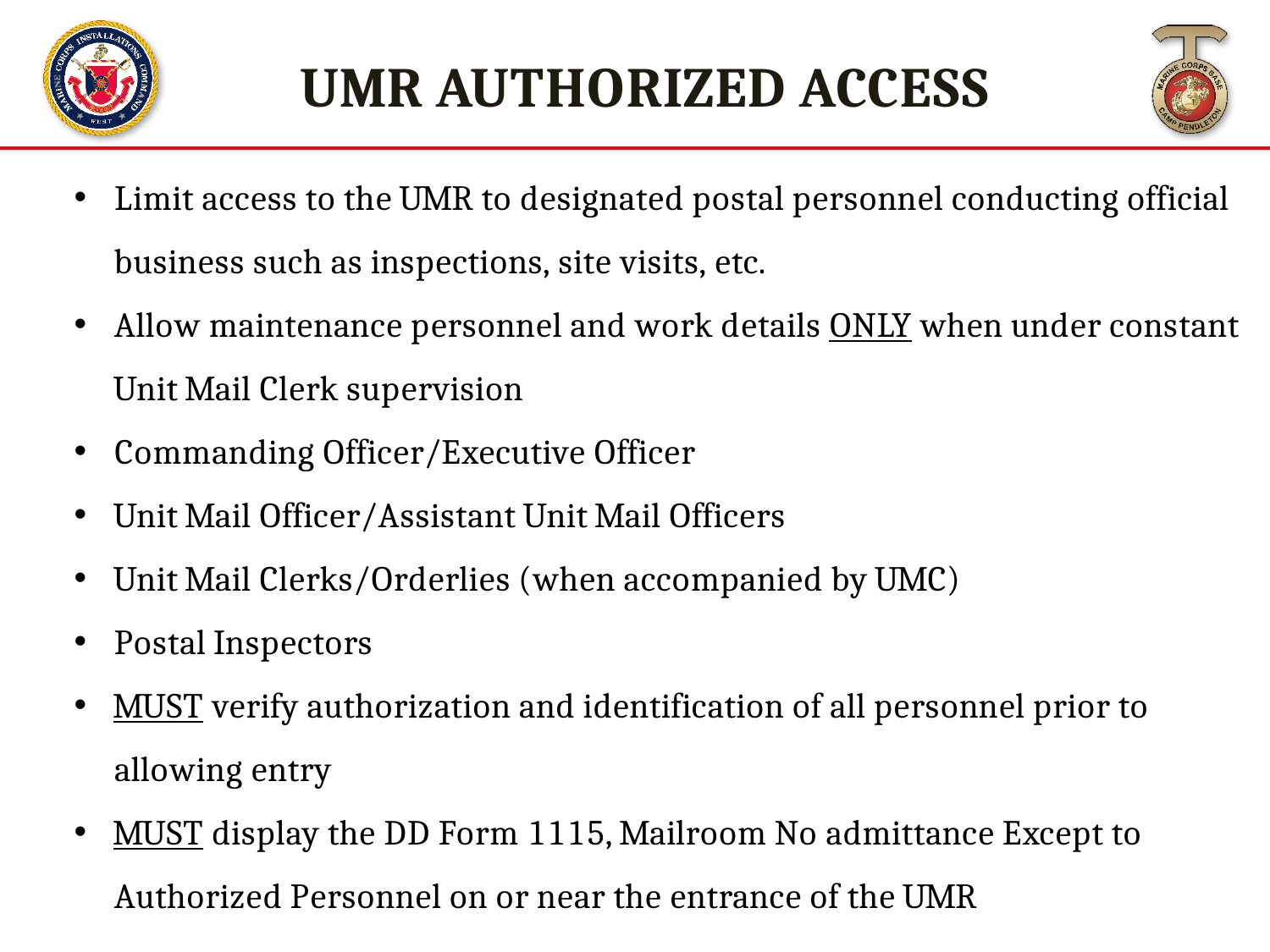

UMR AUTHORIZED ACCESS
Limit access to the UMR to designated postal personnel conducting official business such as inspections, site visits, etc.
Allow maintenance personnel and work details ONLY when under constant Unit Mail Clerk supervision
Commanding Officer/Executive Officer
Unit Mail Officer/Assistant Unit Mail Officers
Unit Mail Clerks/Orderlies (when accompanied by UMC)
Postal Inspectors
MUST verify authorization and identification of all personnel prior to allowing entry
MUST display the DD Form 1115, Mailroom No admittance Except to Authorized Personnel on or near the entrance of the UMR